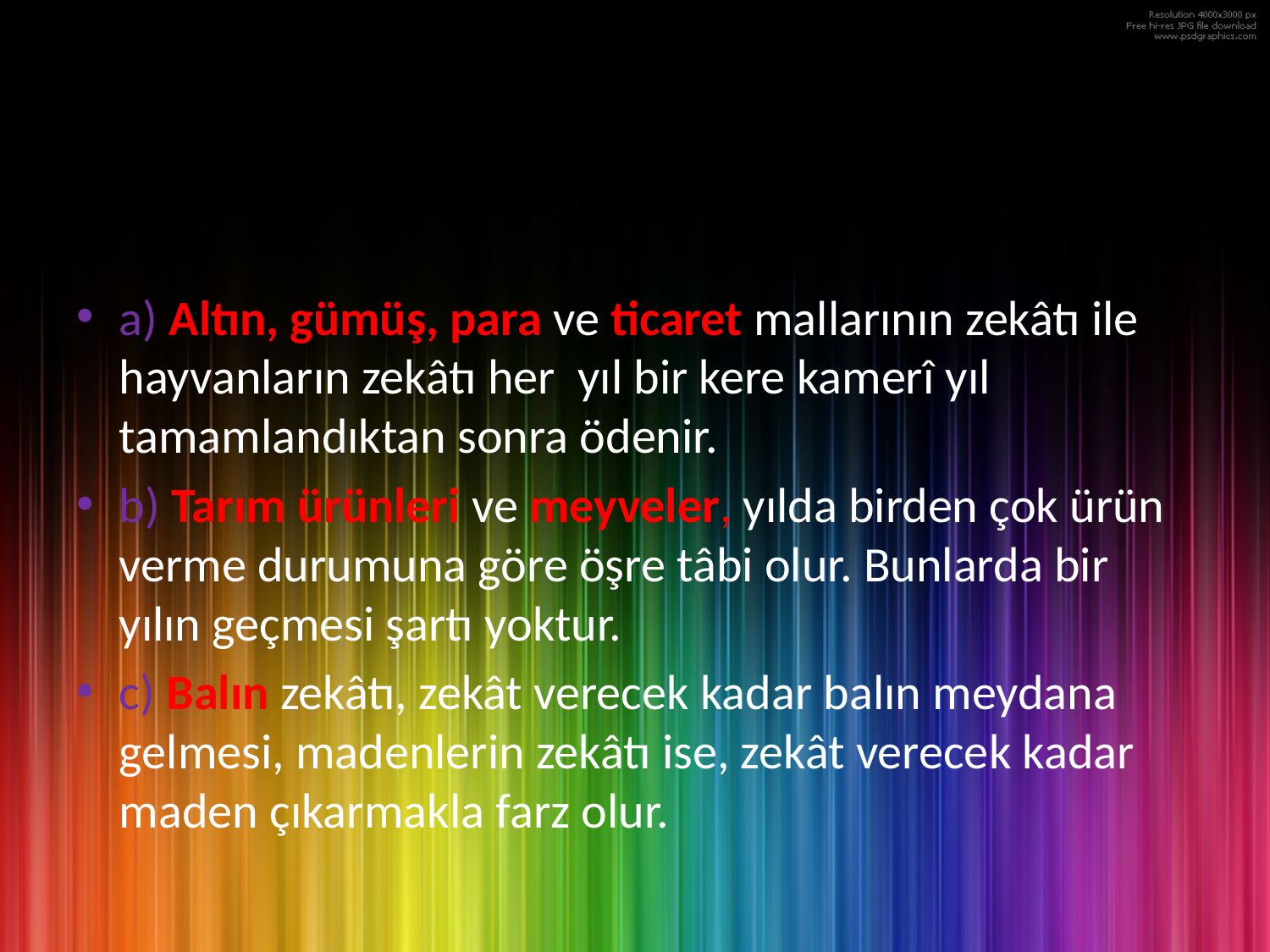

#
.
a) Altın, gümüş, para ve ticaret mallarının zekâtı ile hayvanların zekâtı her  yıl bir kere kamerî yıl tamamlandıktan sonra ödenir.
b) Tarım ürünleri ve meyveler, yılda birden çok ürün verme durumuna göre öşre tâbi olur. Bunlarda bir yılın geçmesi şartı yoktur.
c) Balın zekâtı, zekât verecek kadar balın meydana gelmesi, madenlerin zekâtı ise, zekât verecek kadar maden çıkarmakla farz olur.